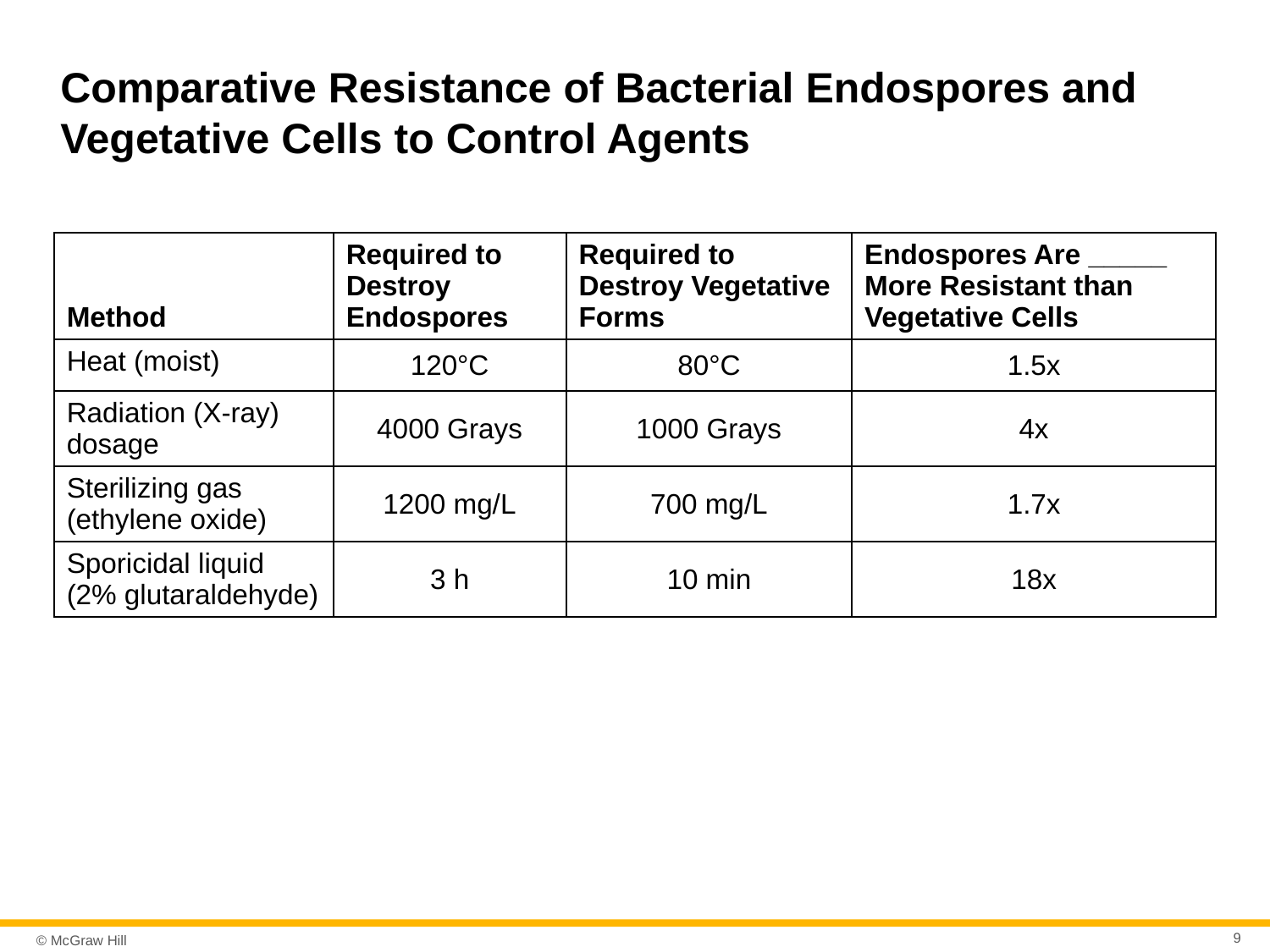

# Comparative Resistance of Bacterial Endospores and Vegetative Cells to Control Agents
| Method | Required to Destroy Endospores | Required to Destroy Vegetative Forms | Endospores Are \_\_\_\_\_ More Resistant than Vegetative Cells |
| --- | --- | --- | --- |
| Heat (moist) | 120°C | 80°C | 1.5x |
| Radiation (X-ray) dosage | 4000 Grays | 1000 Grays | 4x |
| Sterilizing gas (ethylene oxide) | 1200 mg/L | 700 mg/L | 1.7x |
| Sporicidal liquid (2% glutaraldehyde) | 3 h | 10 min | 18x |